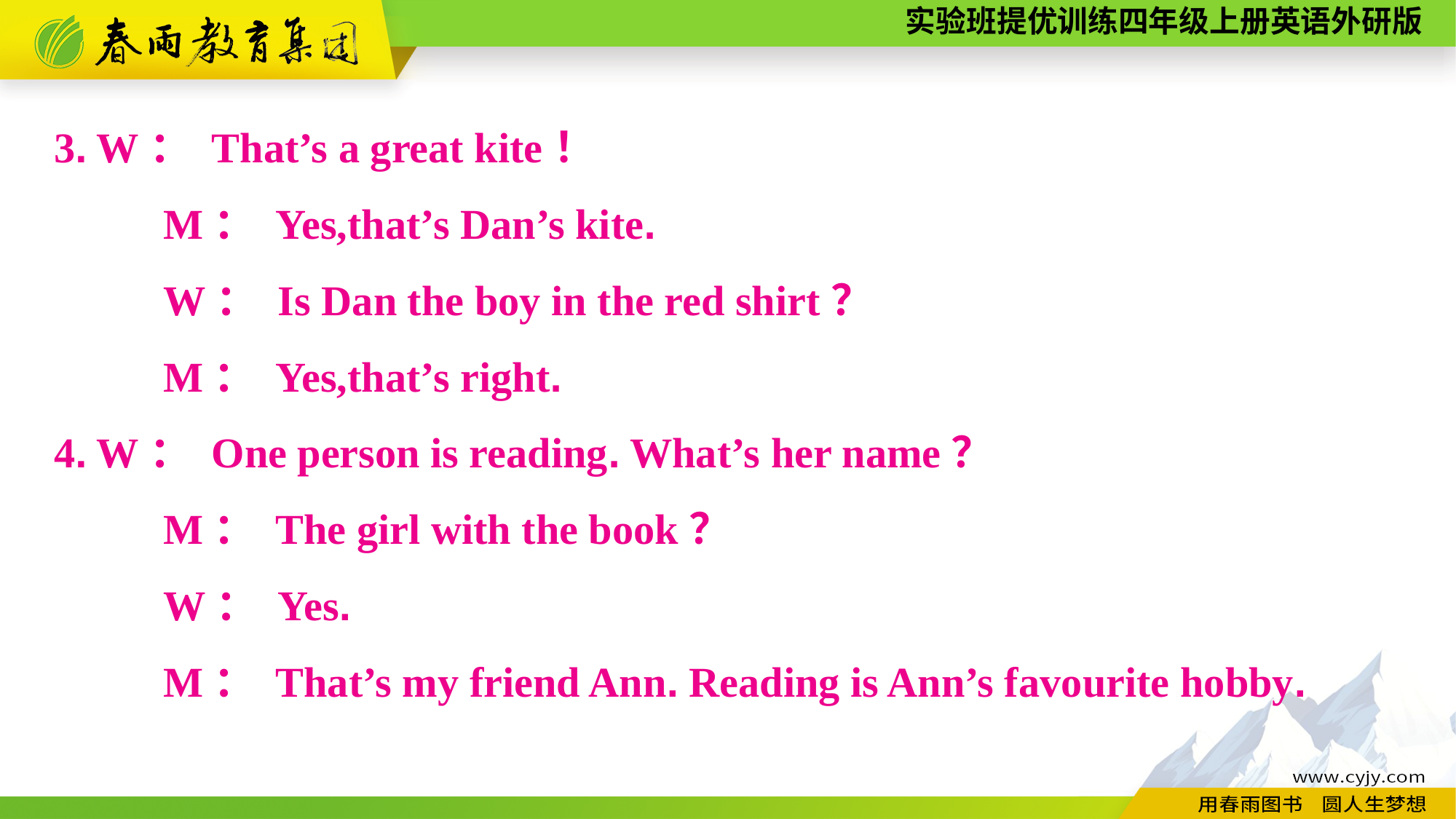

3. W： That’s a great kite！
	M： Yes,that’s Dan’s kite.
	W： Is Dan the boy in the red shirt？
	M： Yes,that’s right.
4. W： One person is reading. What’s her name？
	M： The girl with the book？
	W： Yes.
	M： That’s my friend Ann. Reading is Ann’s favourite hobby.